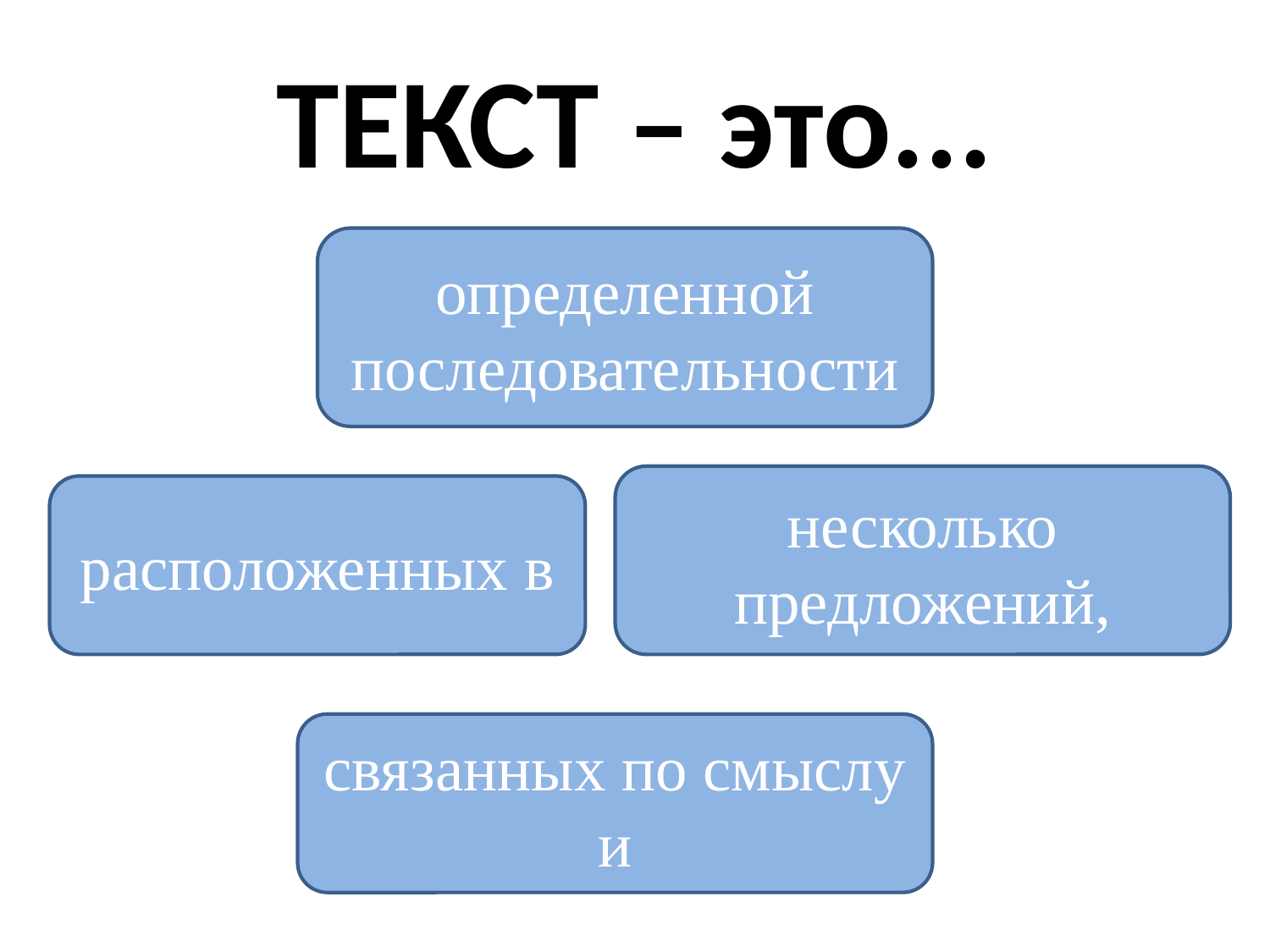

# ТЕКСТ – это...
определенной последовательности
несколько предложений,
расположенных в
связанных по смыслу и